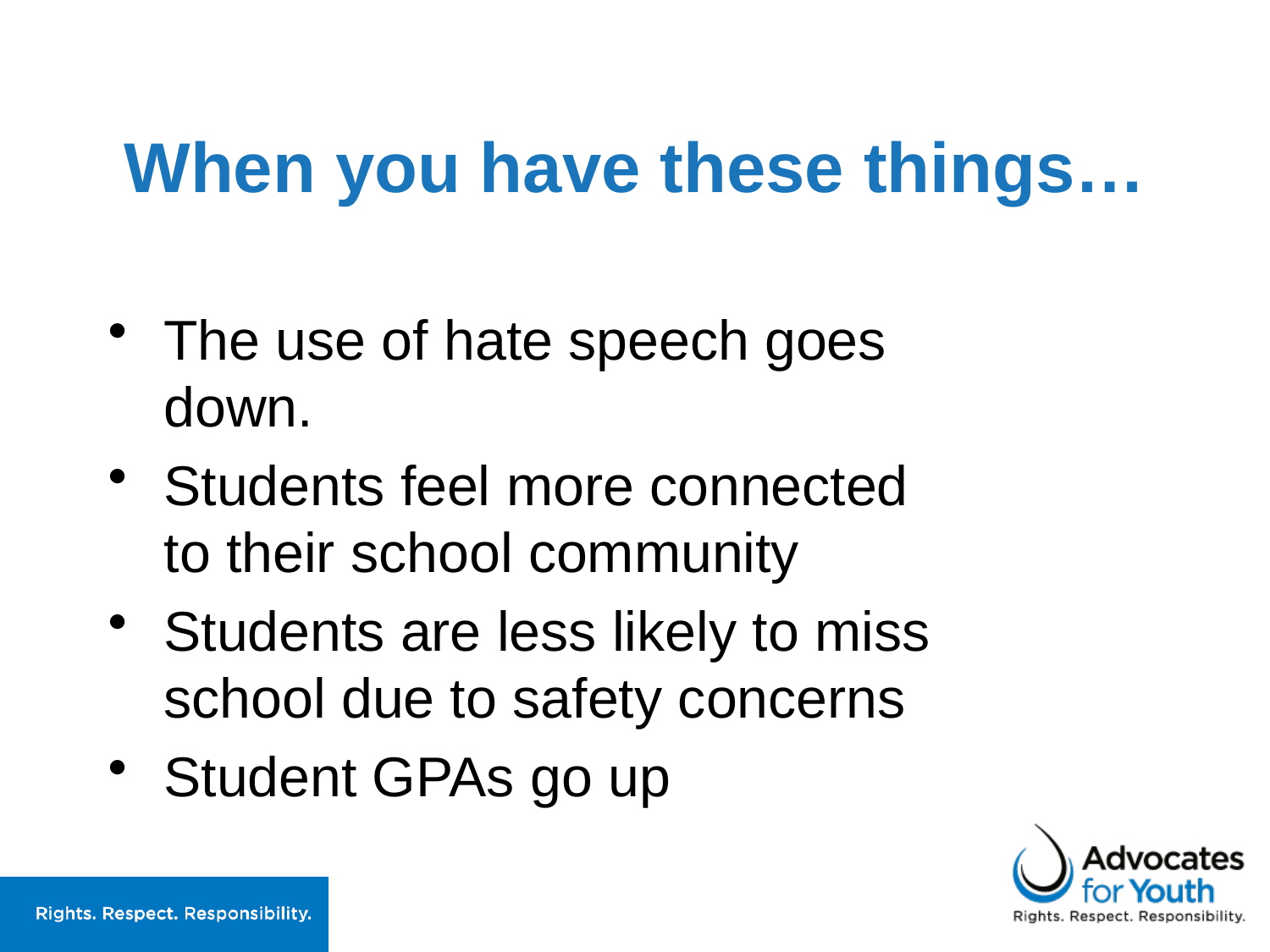

# When you have these things…
 The use of hate speech goes
 down.
 Students feel more connected
 to their school community
 Students are less likely to miss
 school due to safety concerns
 Student GPAs go up